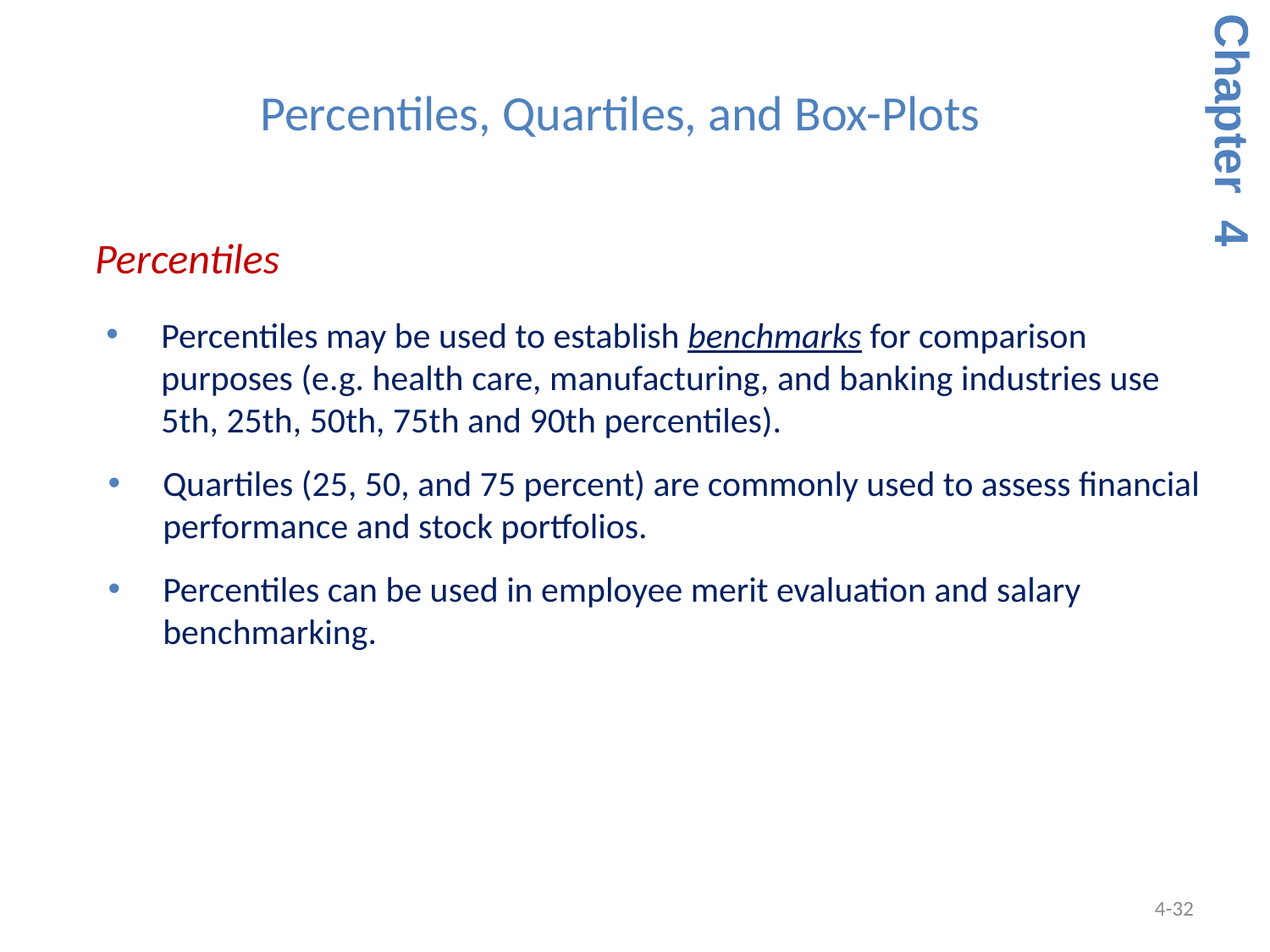

Percentiles, Quartiles, and Box-Plots
Chapter  4
 Percentiles
Percentiles may be used to establish benchmarks for comparison purposes (e.g. health care, manufacturing, and banking industries use 5th, 25th, 50th, 75th and 90th percentiles).
Quartiles (25, 50, and 75 percent) are commonly used to assess financial performance and stock portfolios.
Percentiles can be used in employee merit evaluation and salary benchmarking.
4-32